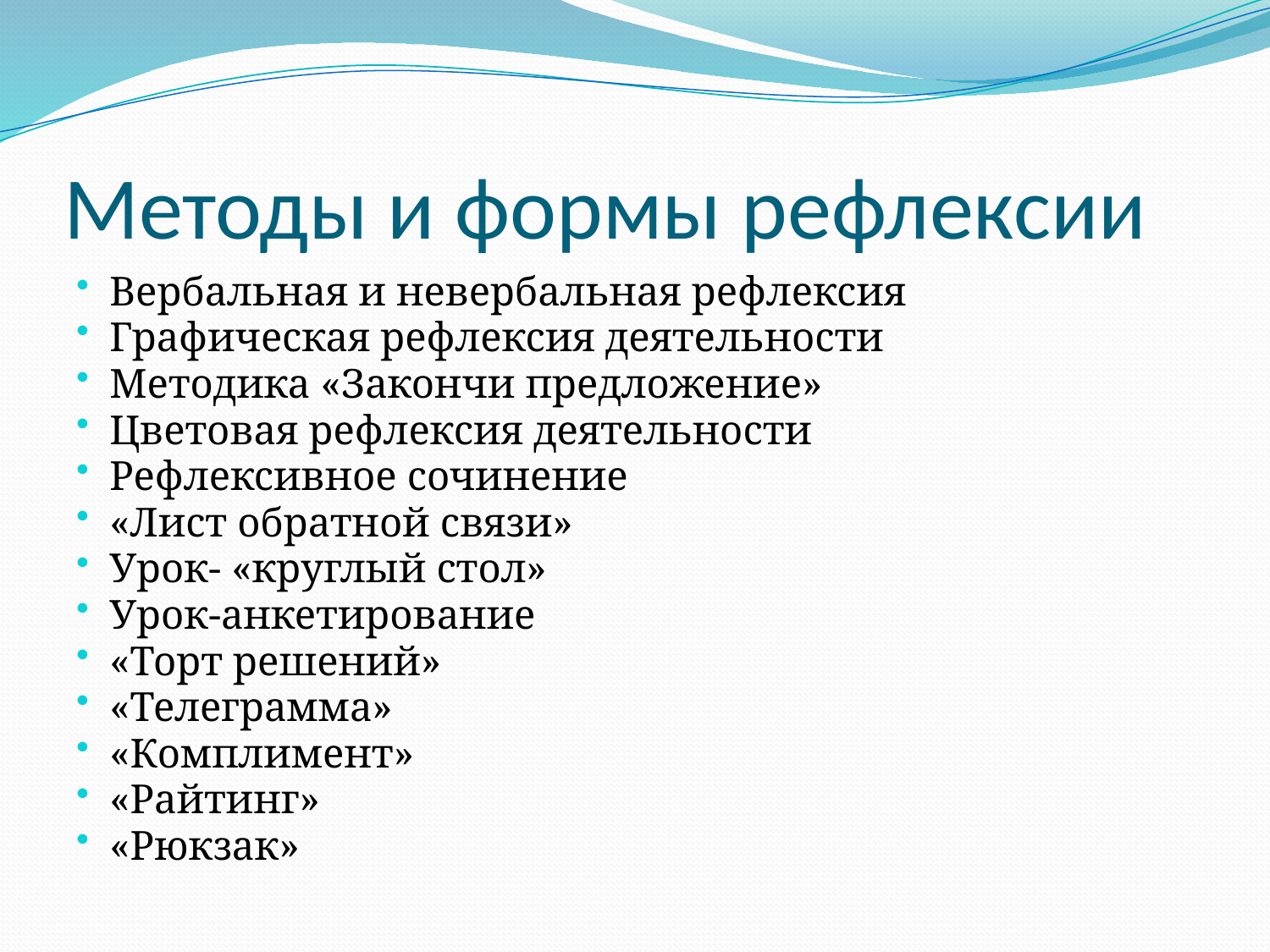

# Методы и формы рефлексии
Вербальная и невербальная рефлексия
Графическая рефлексия деятельности
Методика «Закончи предложение»
Цветовая рефлексия деятельности
Рефлексивное сочинение
«Лист обратной связи»
Урок- «круглый стол»
Урок-анкетирование
«Торт решений»
«Телеграмма»
«Комплимент»
«Райтинг»
«Рюкзак»